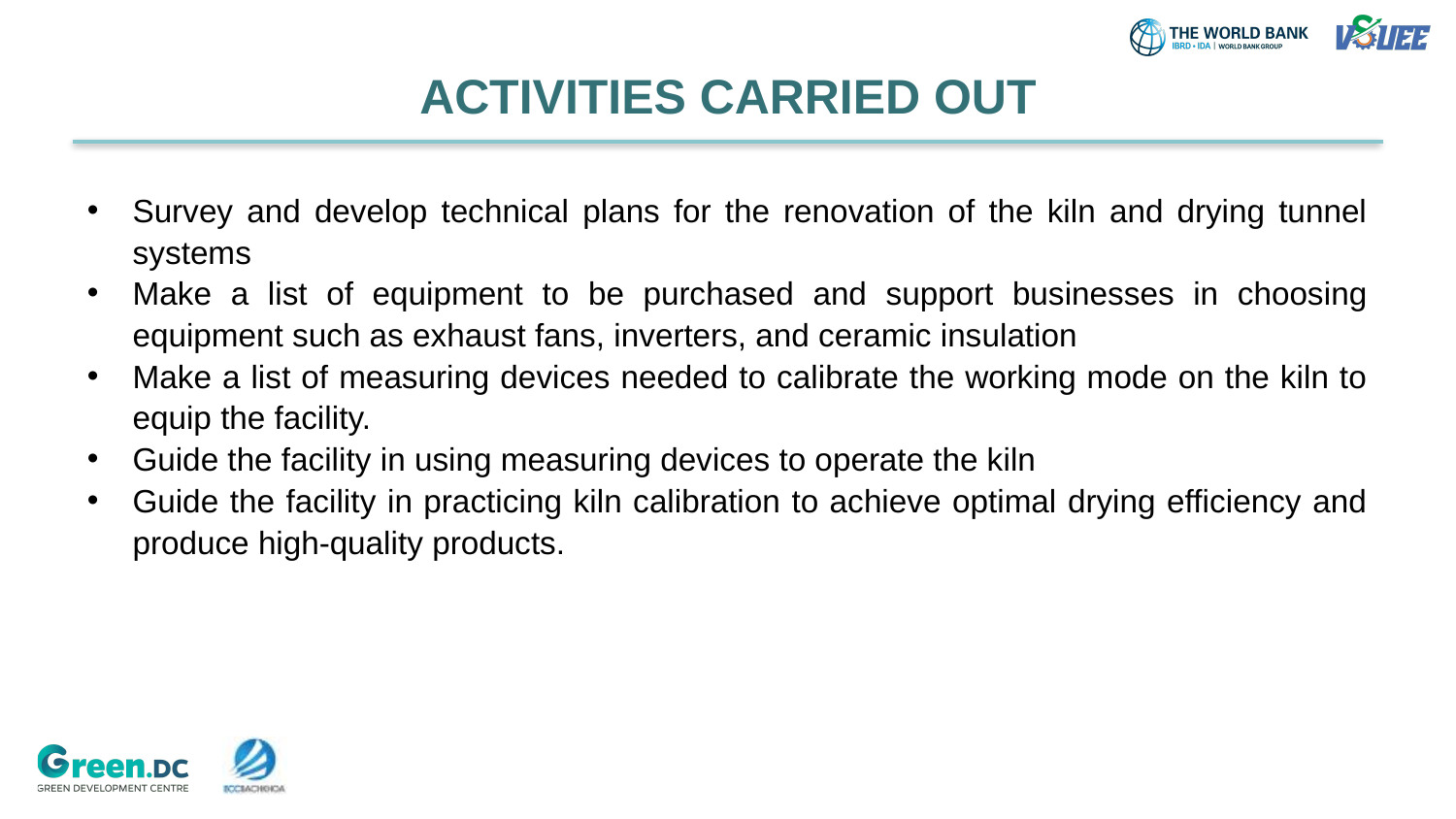

# ACTIVITIES CARRIED OUT
Survey and develop technical plans for the renovation of the kiln and drying tunnel systems
Make a list of equipment to be purchased and support businesses in choosing equipment such as exhaust fans, inverters, and ceramic insulation
Make a list of measuring devices needed to calibrate the working mode on the kiln to equip the facility.
Guide the facility in using measuring devices to operate the kiln
Guide the facility in practicing kiln calibration to achieve optimal drying efficiency and produce high-quality products.